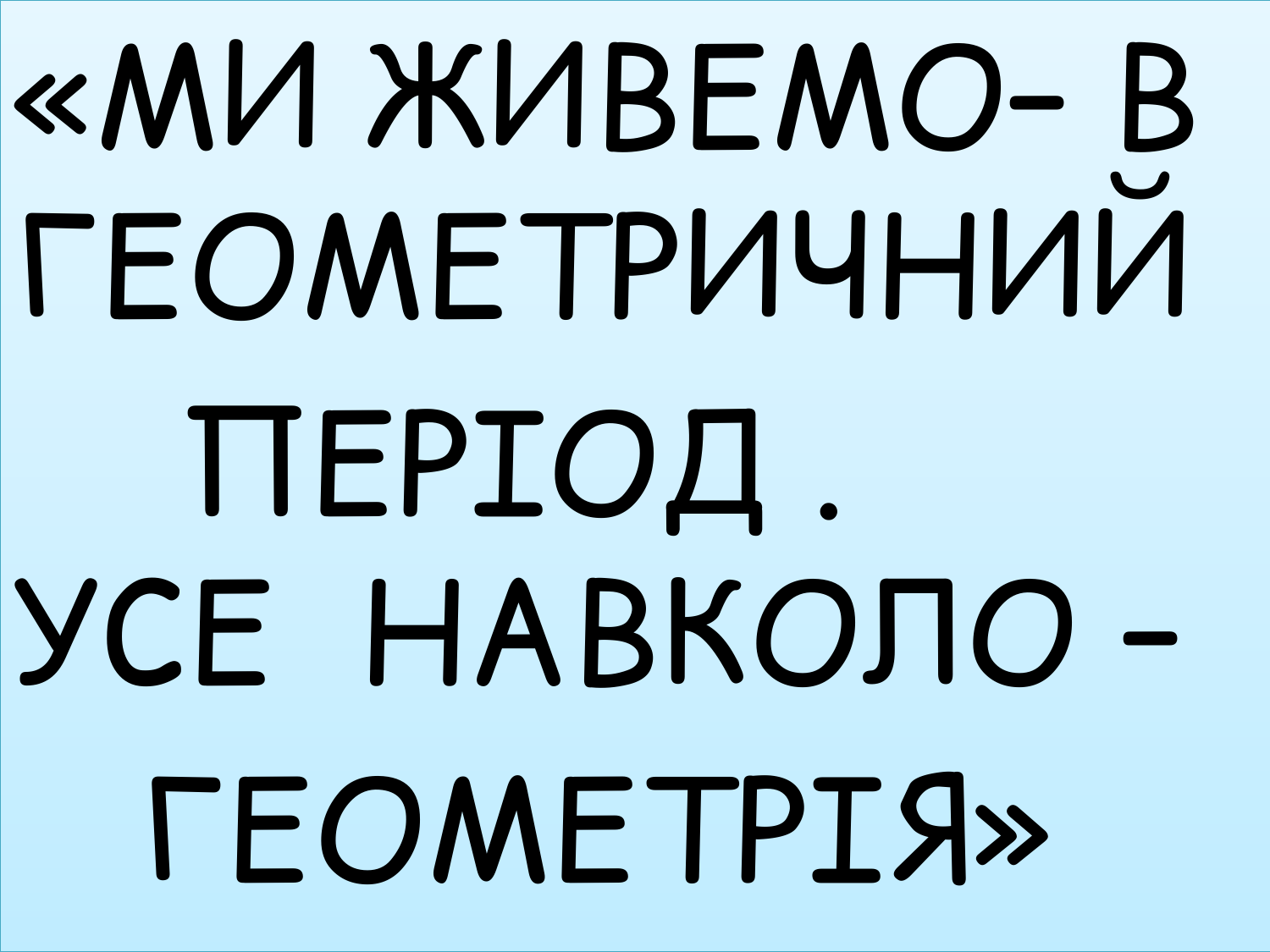

«МИ ЖИВЕМО– В ГЕОМЕТРИЧНИЙ
    ПЕРІОД .
УСЕ  НАВКОЛО –
   ГЕОМЕТРІЯ»